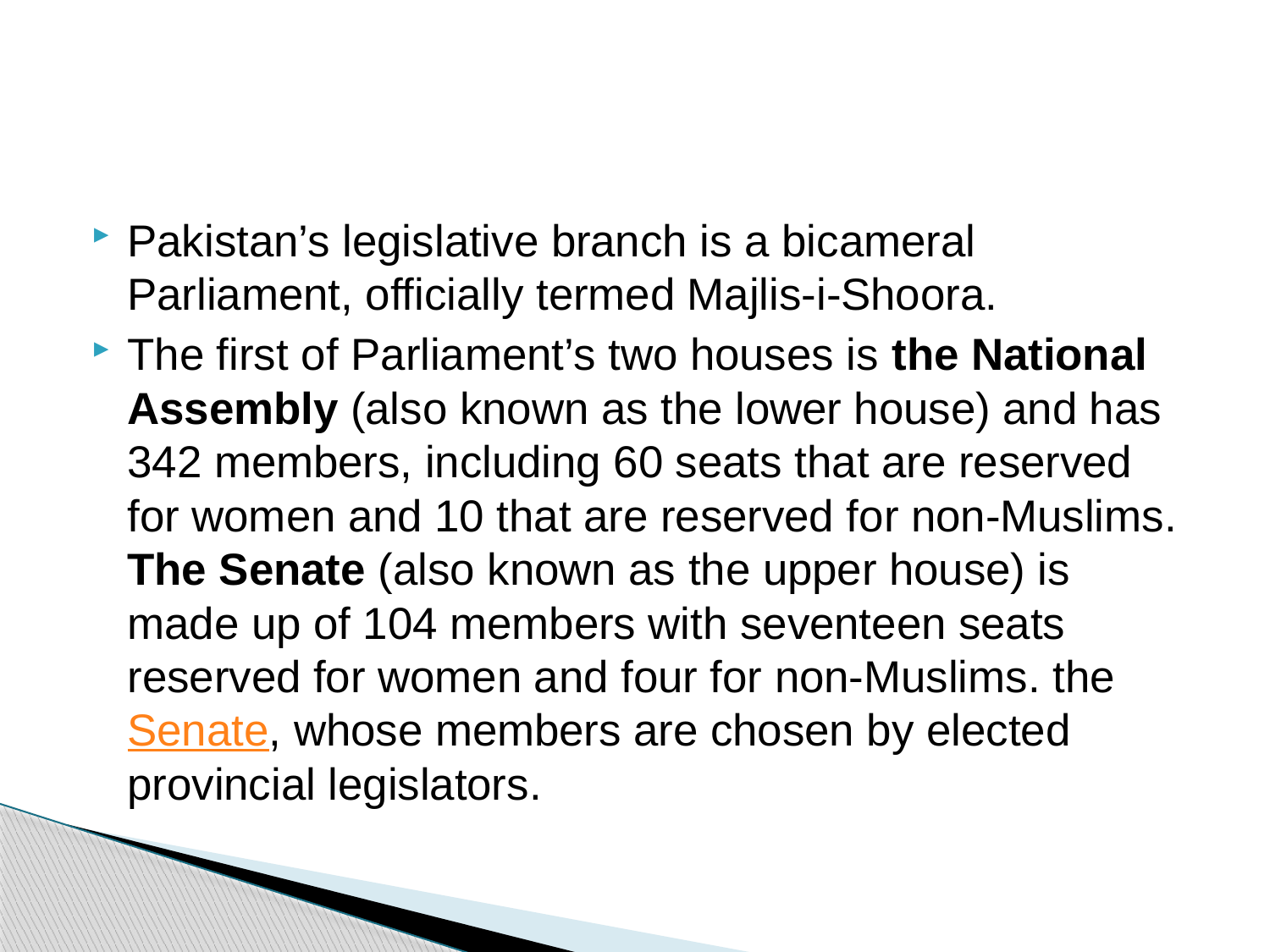

#
Pakistan’s legislative branch is a bicameral Parliament, officially termed Majlis-i-Shoora.
The first of Parliament’s two houses is the National Assembly (also known as the lower house) and has 342 members, including 60 seats that are reserved for women and 10 that are reserved for non-Muslims. 
The Senate (also known as the upper house) is made up of 104 members with seventeen seats reserved for women and four for non-Muslims. the Senate, whose members are chosen by elected provincial legislators.